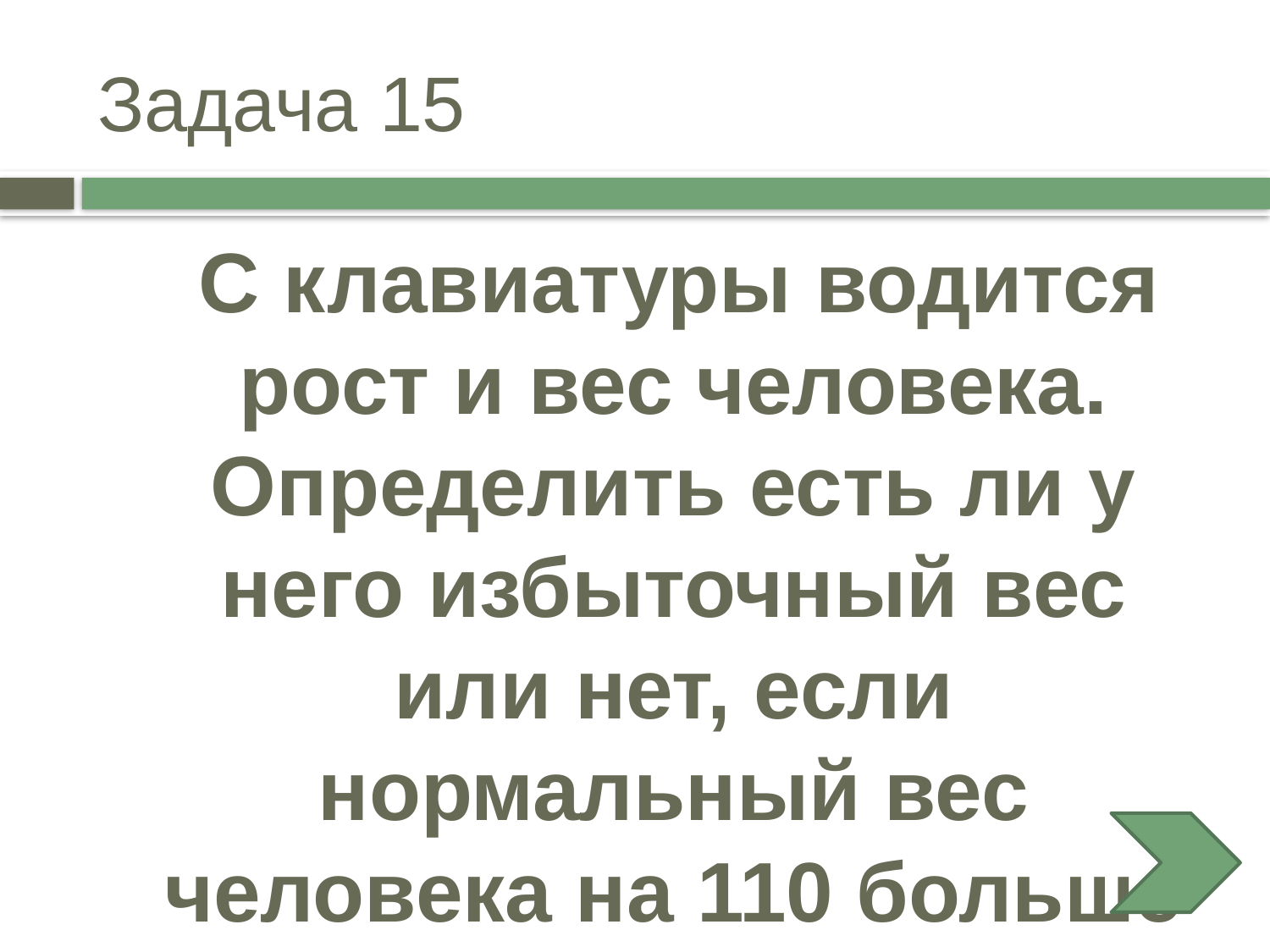

# Задача 15
    С клавиатуры водится рост и вес человека. Определить есть ли у него избыточный вес или нет, если нормальный вес человека на 110 больше роста.